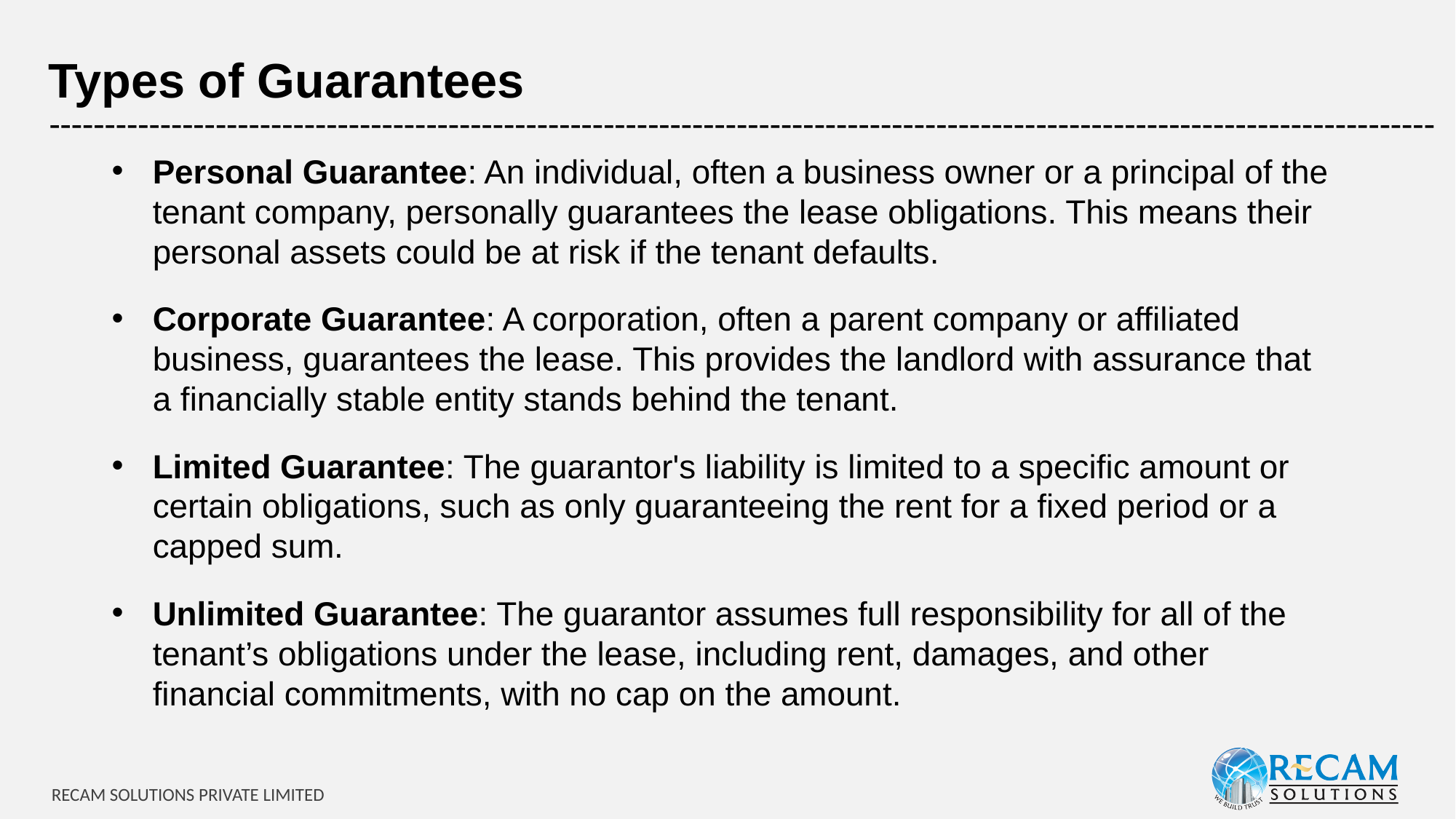

Types of Guarantees
-----------------------------------------------------------------------------------------------------------------------------
Personal Guarantee: An individual, often a business owner or a principal of the tenant company, personally guarantees the lease obligations. This means their personal assets could be at risk if the tenant defaults.
Corporate Guarantee: A corporation, often a parent company or affiliated business, guarantees the lease. This provides the landlord with assurance that a financially stable entity stands behind the tenant.
Limited Guarantee: The guarantor's liability is limited to a specific amount or certain obligations, such as only guaranteeing the rent for a fixed period or a capped sum.
Unlimited Guarantee: The guarantor assumes full responsibility for all of the tenant’s obligations under the lease, including rent, damages, and other financial commitments, with no cap on the amount.
RECAM SOLUTIONS PRIVATE LIMITED